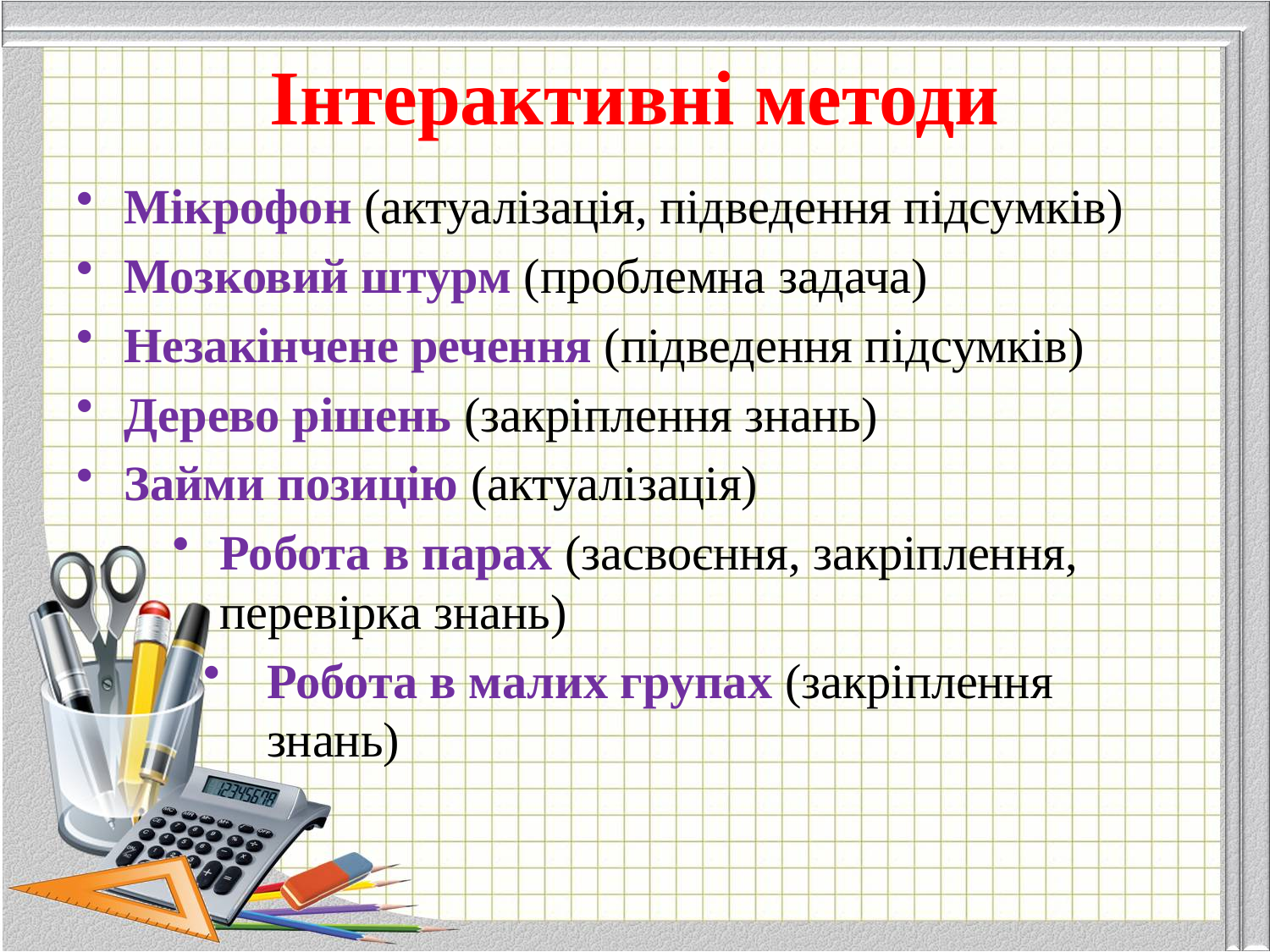

# Інтерактивні методи
Мікрофон (актуалізація, підведення підсумків)
Мозковий штурм (проблемна задача)
Незакінчене речення (підведення підсумків)
Дерево рішень (закріплення знань)
Займи позицію (актуалізація)
Робота в парах (засвоєння, закріплення, перевірка знань)
Робота в малих групах (закріплення знань)